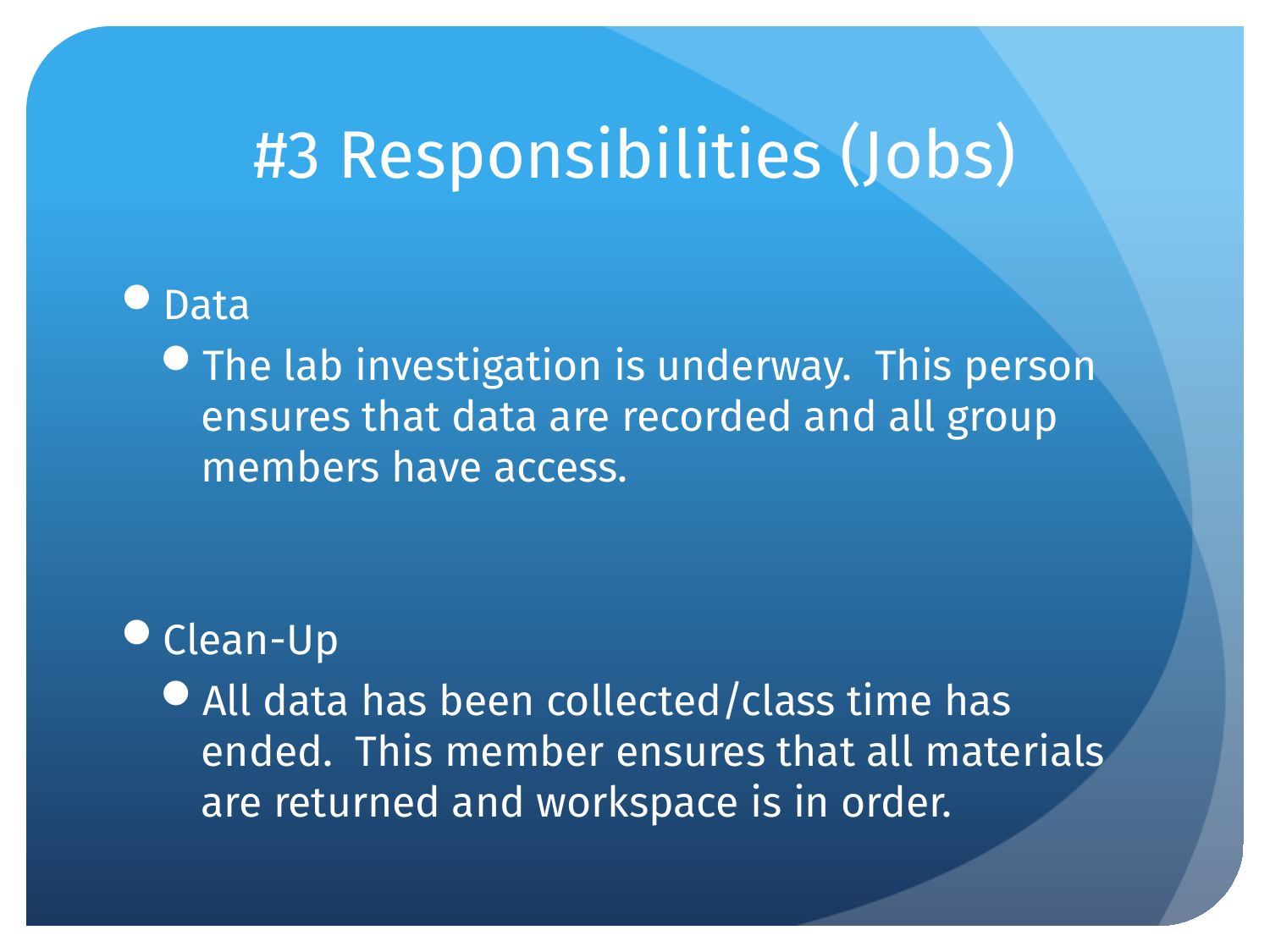

# #3 Responsibilities (Jobs)
Data
The lab investigation is underway.  This person ensures that data are recorded and all group members have access.

Clean-Up
All data has been collected/class time has ended.  This member ensures that all materials are returned and workspace is in order.